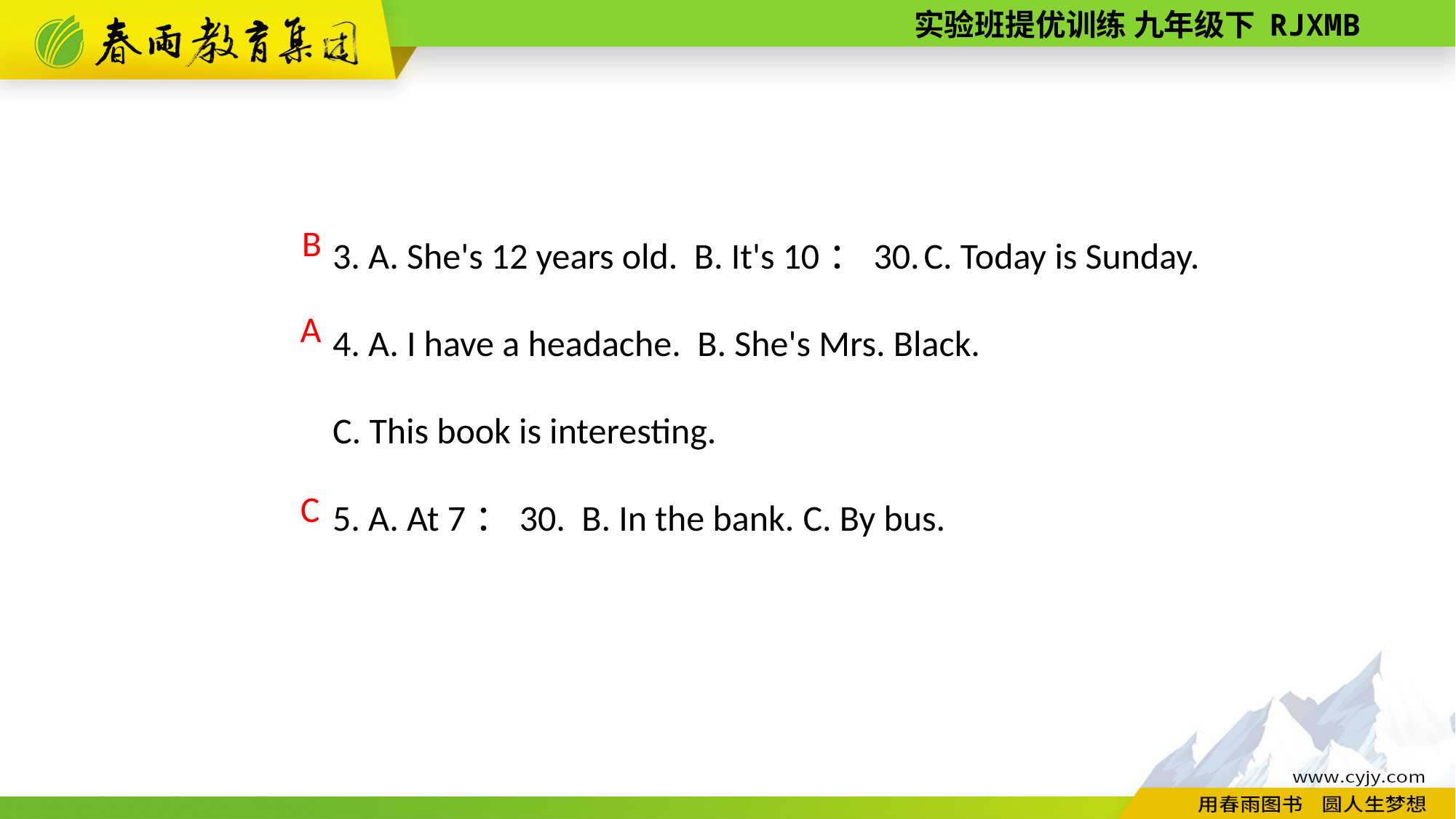

3. A. She's 12 years old.  B. It's 10：30. C. Today is Sunday.
4. A. I have a headache.  B. She's Mrs. Black.
C. This book is interesting.
5. A. At 7：30.  B. In the bank.  C. By bus.
 B
A
C